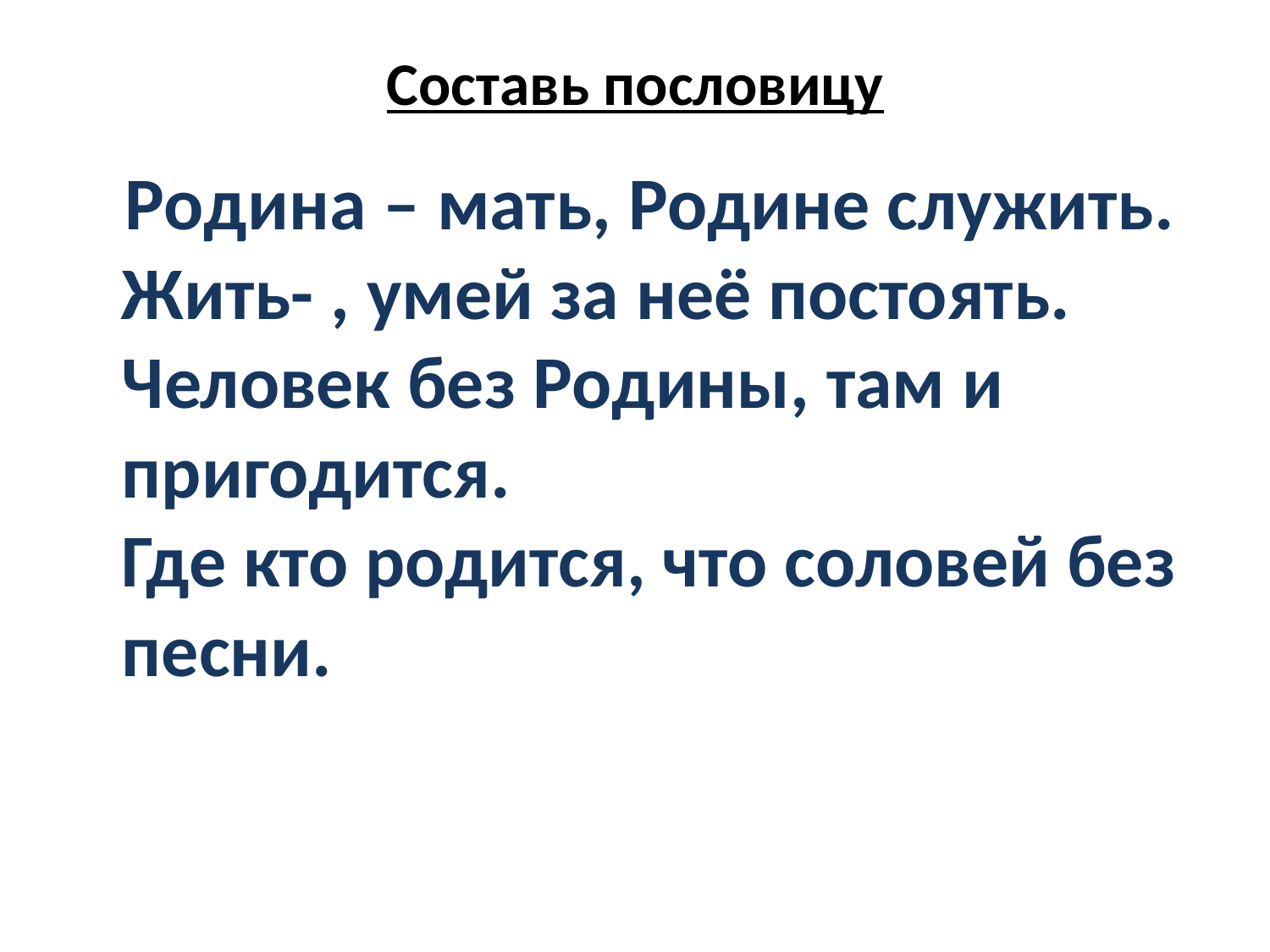

# Составь пословицу
    Родина – мать, Родине служить. 
Жить- , умей за неё постоять.
Человек без Родины, там и пригодится.
Где кто родится, что соловей без песни.